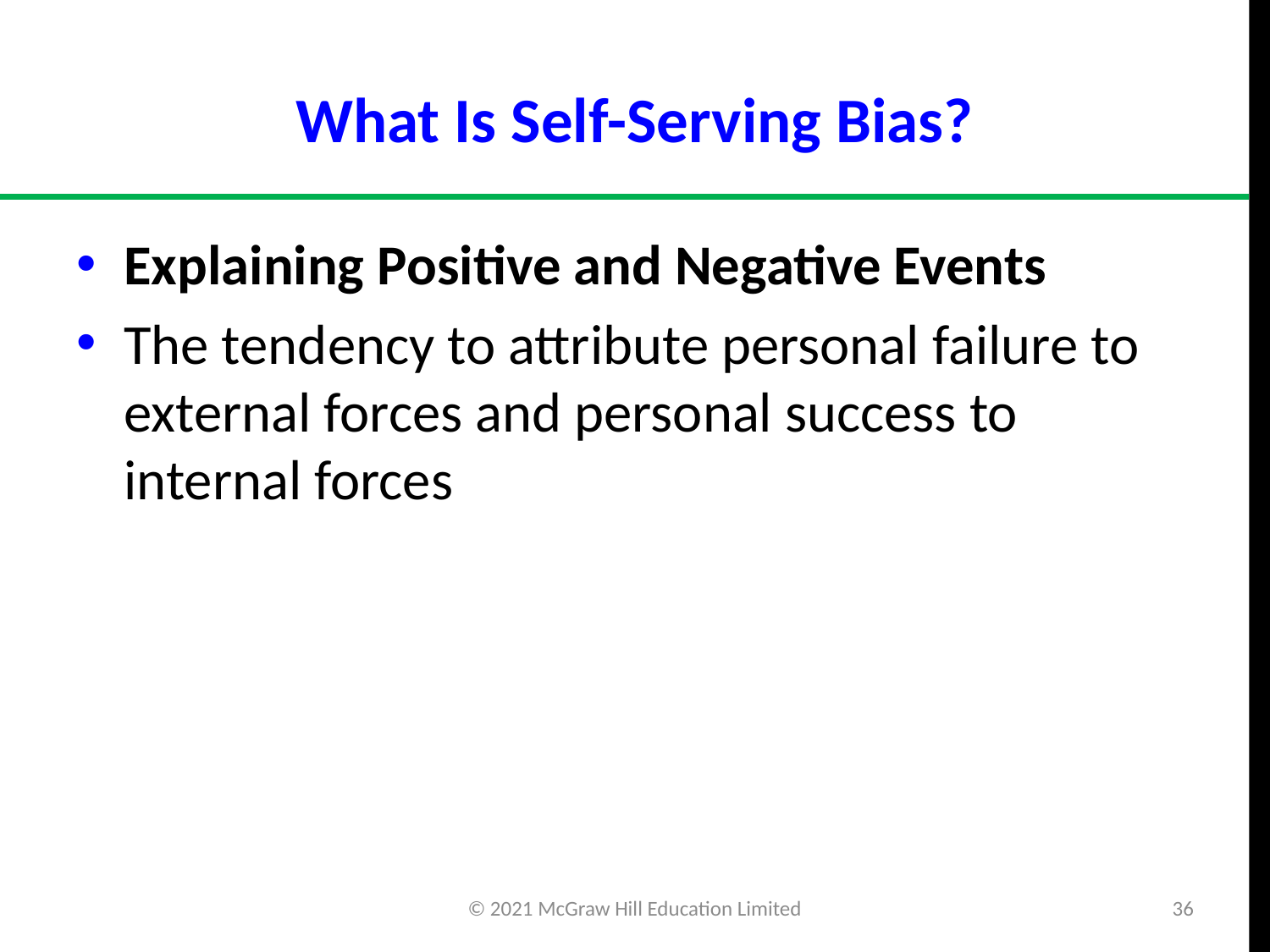

# What Is Self-Serving Bias?
Explaining Positive and Negative Events
The tendency to attribute personal failure to external forces and personal success to internal forces

© 2021 McGraw Hill Education Limited
36